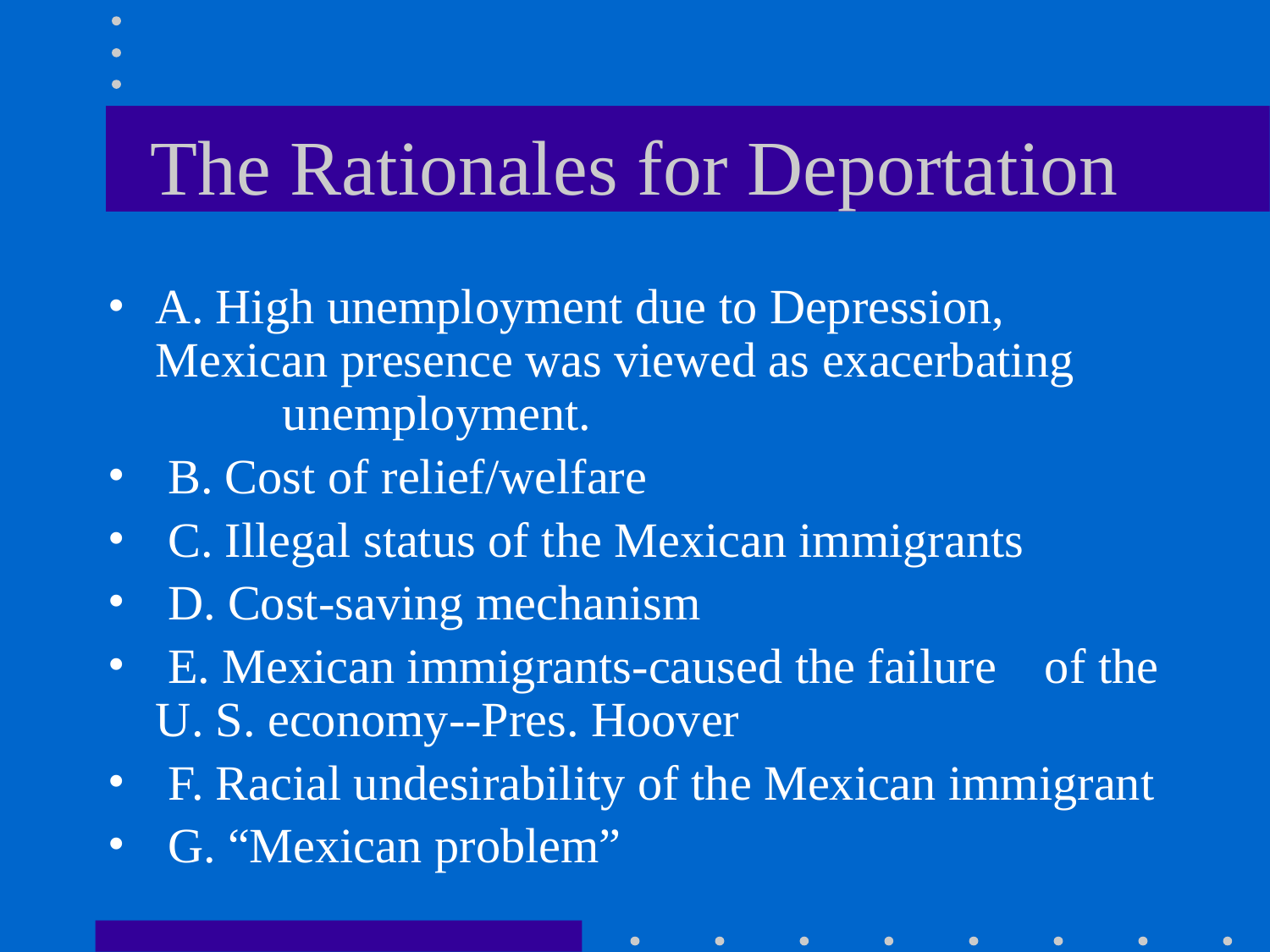

# The Rationales for Deportation
A. High unemployment due to Depression, 	Mexican presence was viewed as exacerbating  	unemployment.
 B. Cost of relief/welfare
 C. Illegal status of the Mexican immigrants
 D. Cost-saving mechanism
 E. Mexican immigrants-caused the failure 	of the U. S. economy--Pres. Hoover
 F. Racial undesirability of the Mexican immigrant
 G. “Mexican problem”